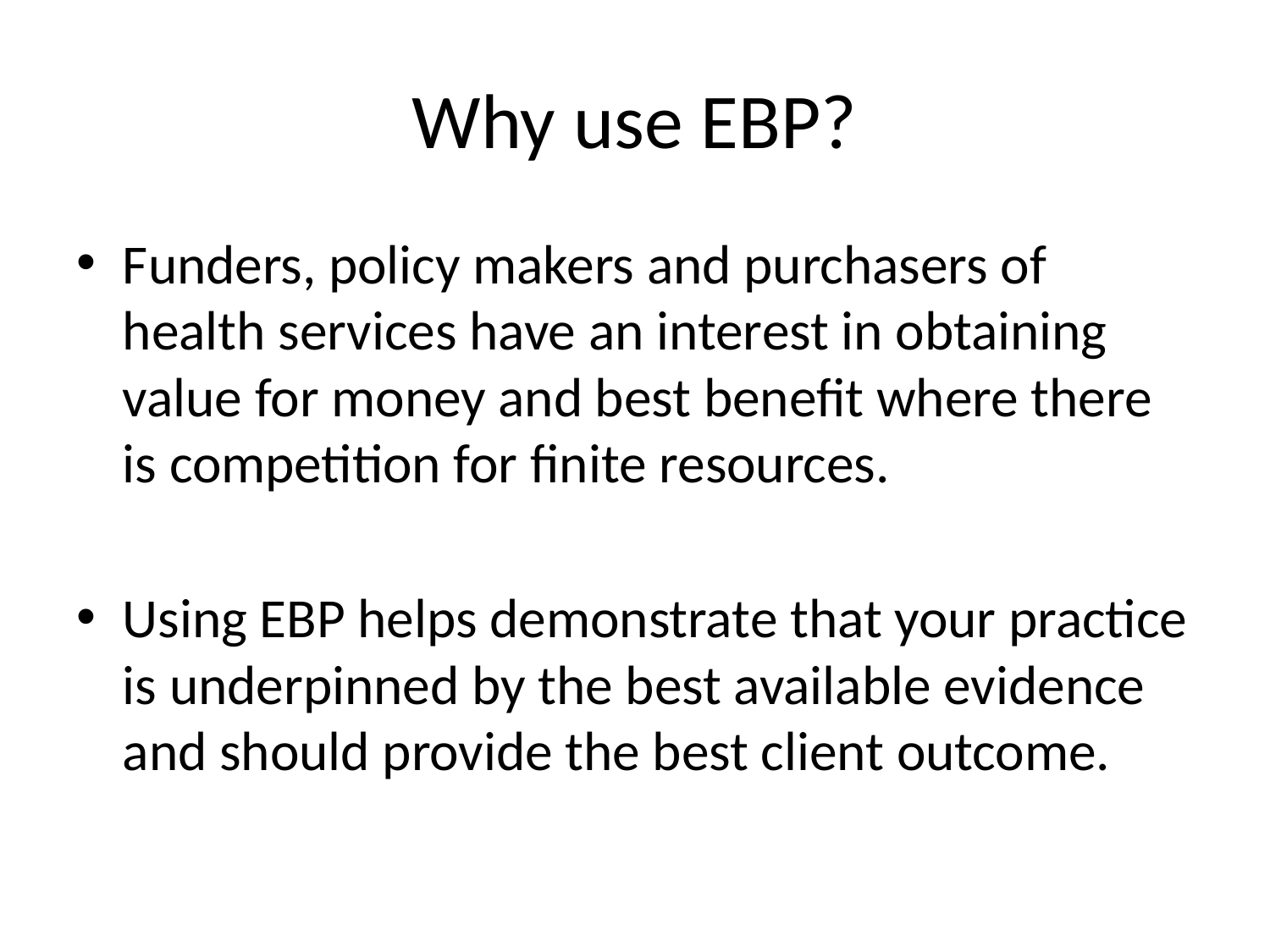

# Why use EBP?
Funders, policy makers and purchasers of health services have an interest in obtaining value for money and best benefit where there is competition for finite resources.

Using EBP helps demonstrate that your practice is underpinned by the best available evidence and should provide the best client outcome.